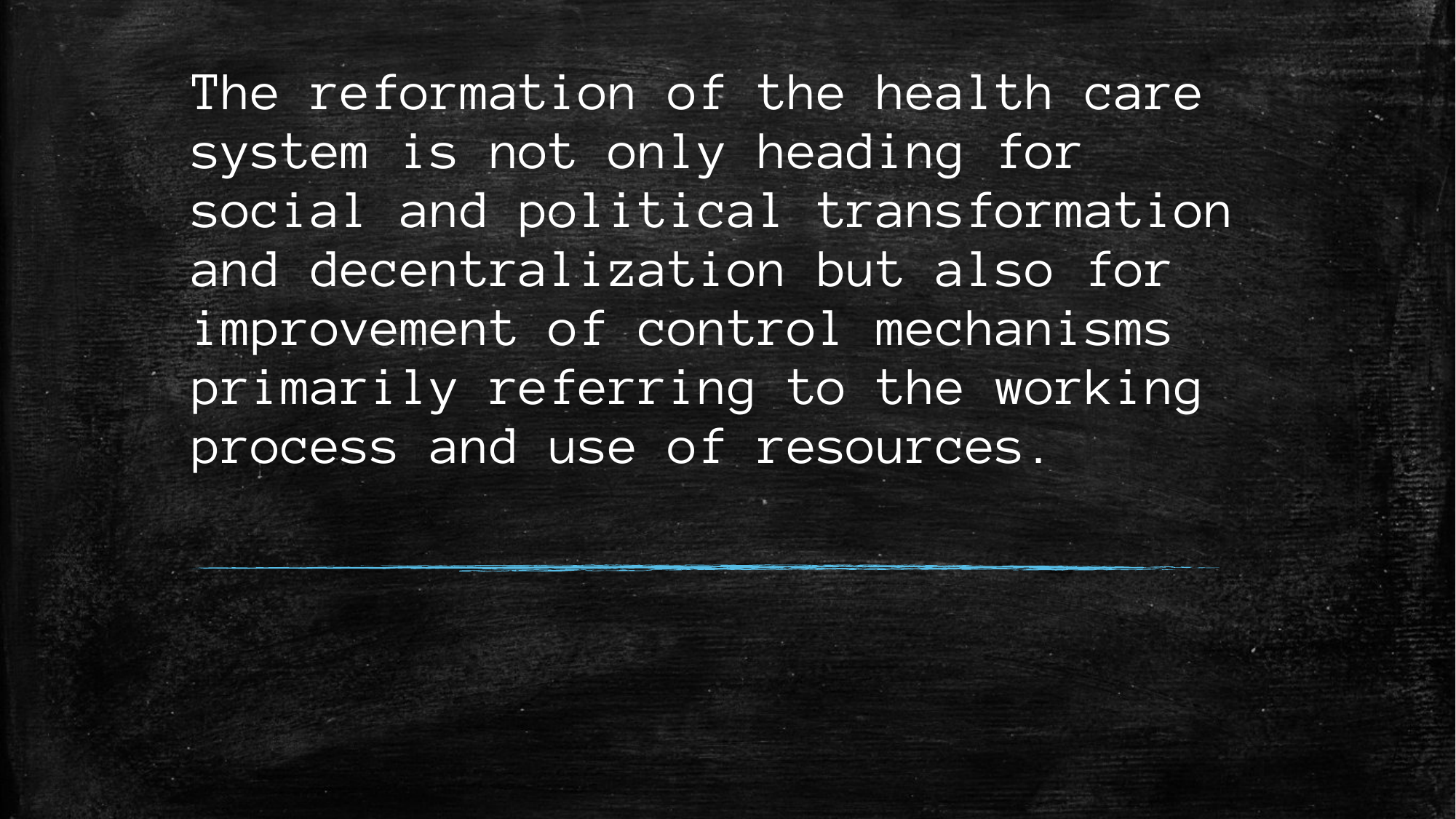

# The reformation of the health care system is not only heading for social and political transformation and decentralization but also for improvement of control mechanisms primarily referring to the working process and use of resources.